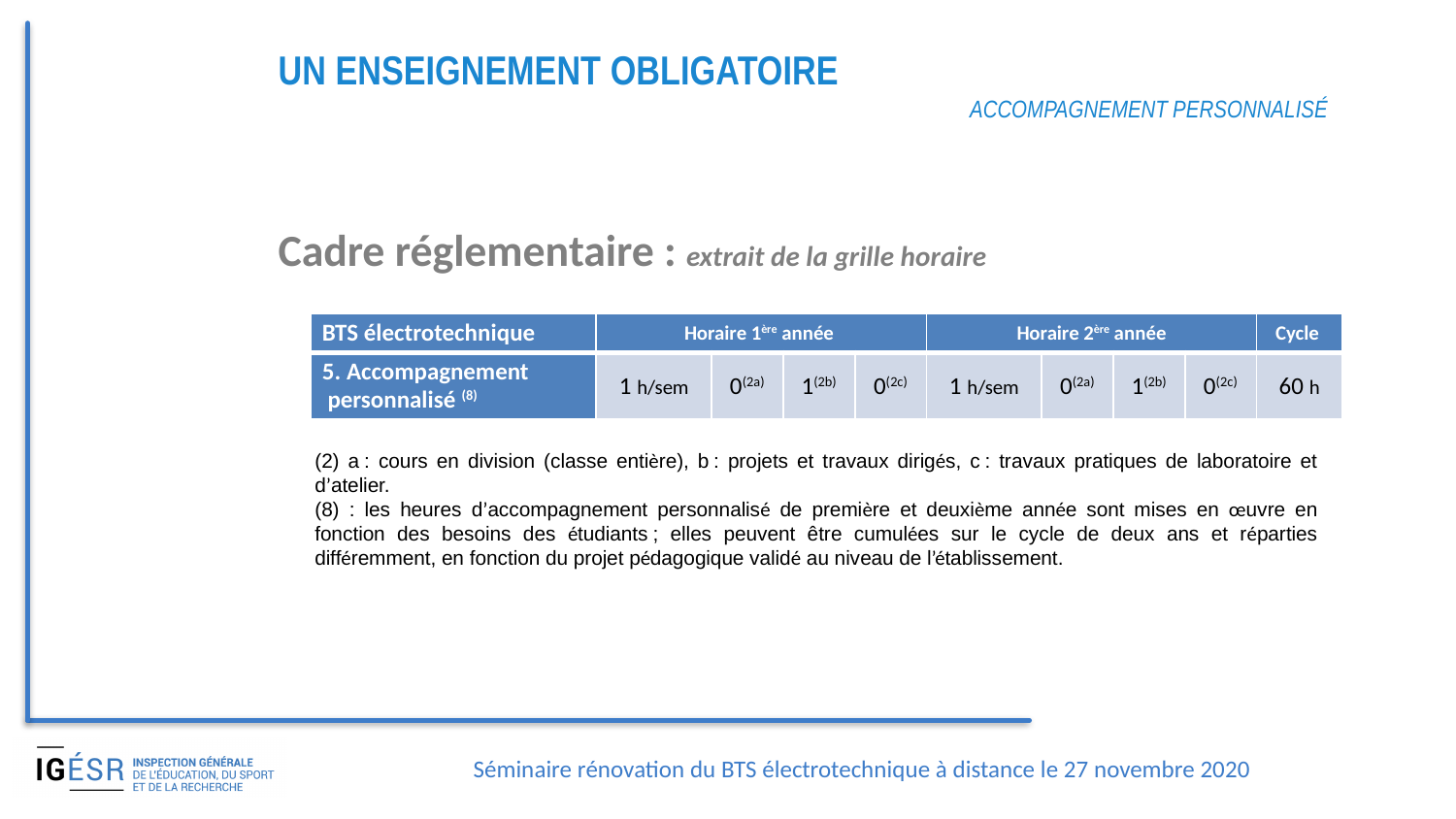

Un enseignement obligatoire
Accompagnement personnalisé

Cadre réglementaire : extrait de la grille horaire

| BTS électrotechnique | Horaire 1ère année |  |  |  | Horaire 2ère année |  |  |  | Cycle |
| --- | --- | --- | --- | --- | --- | --- | --- | --- | --- |
| 5. Accompagnement personnalisé (8) | 1 h/sem | 0(2a) | 1(2b) | 0(2c) | 1 h/sem | 0(2a) | 1(2b) | 0(2c) | 60 h |
(2) a : cours en division (classe entière), b : projets et travaux dirigés, c : travaux pratiques de laboratoire et d’atelier.
(8) : les heures d’accompagnement personnalisé de première et deuxième année sont mises en œuvre en fonction des besoins des étudiants ; elles peuvent être cumulées sur le cycle de deux ans et réparties différemment, en fonction du projet pédagogique validé au niveau de l’établissement.